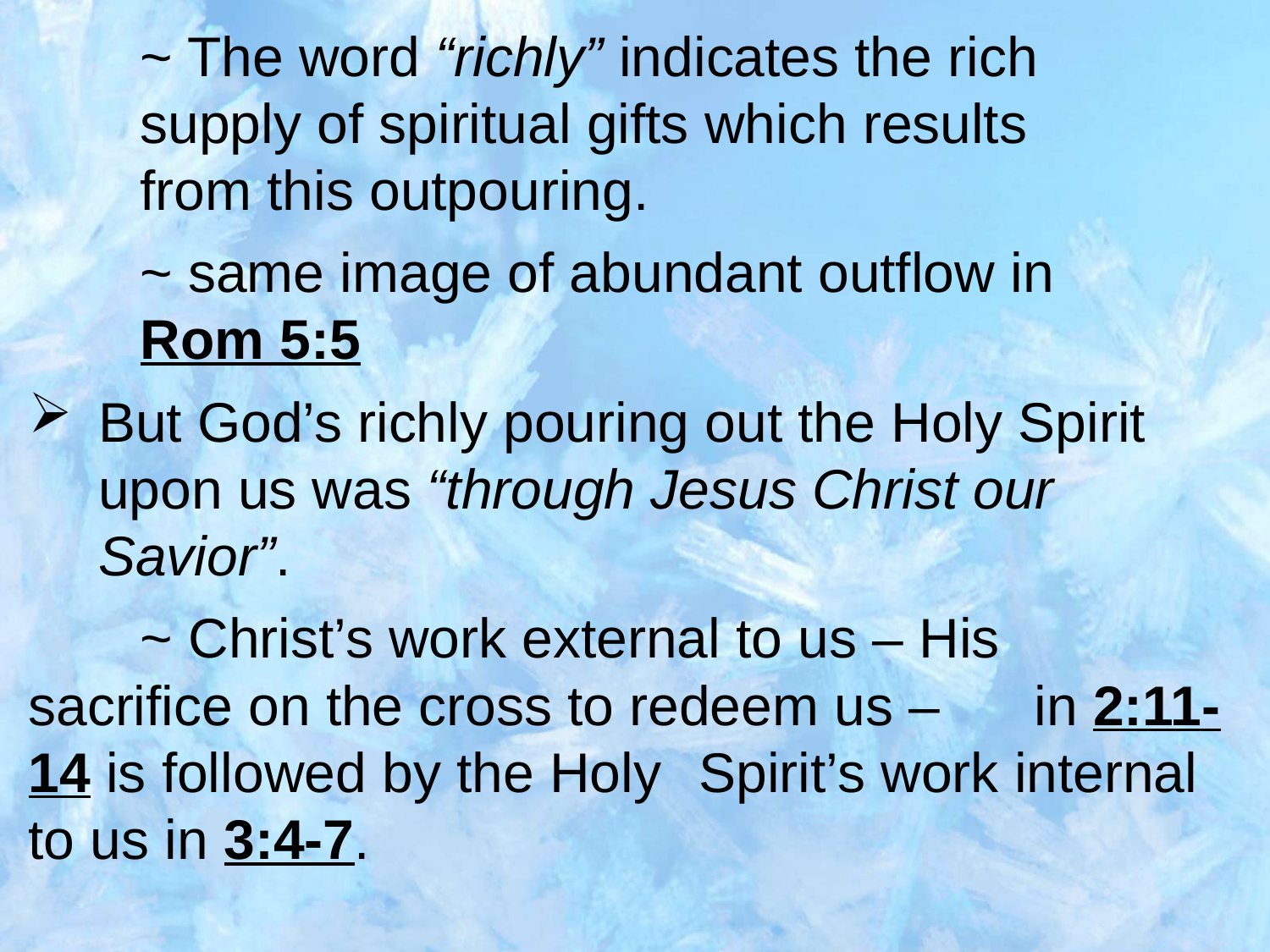

~ The word “richly” indicates the rich 				supply of spiritual gifts which results 			from this outpouring.
	~ same image of abundant outflow in 				Rom 5:5
But God’s richly pouring out the Holy Spirit upon us was “through Jesus Christ our Savior”.
	~ Christ’s work external to us – His 				sacrifice on the cross to redeem us – 			in 2:11-14 is followed by the Holy 				Spirit’s work internal to us in 3:4-7.